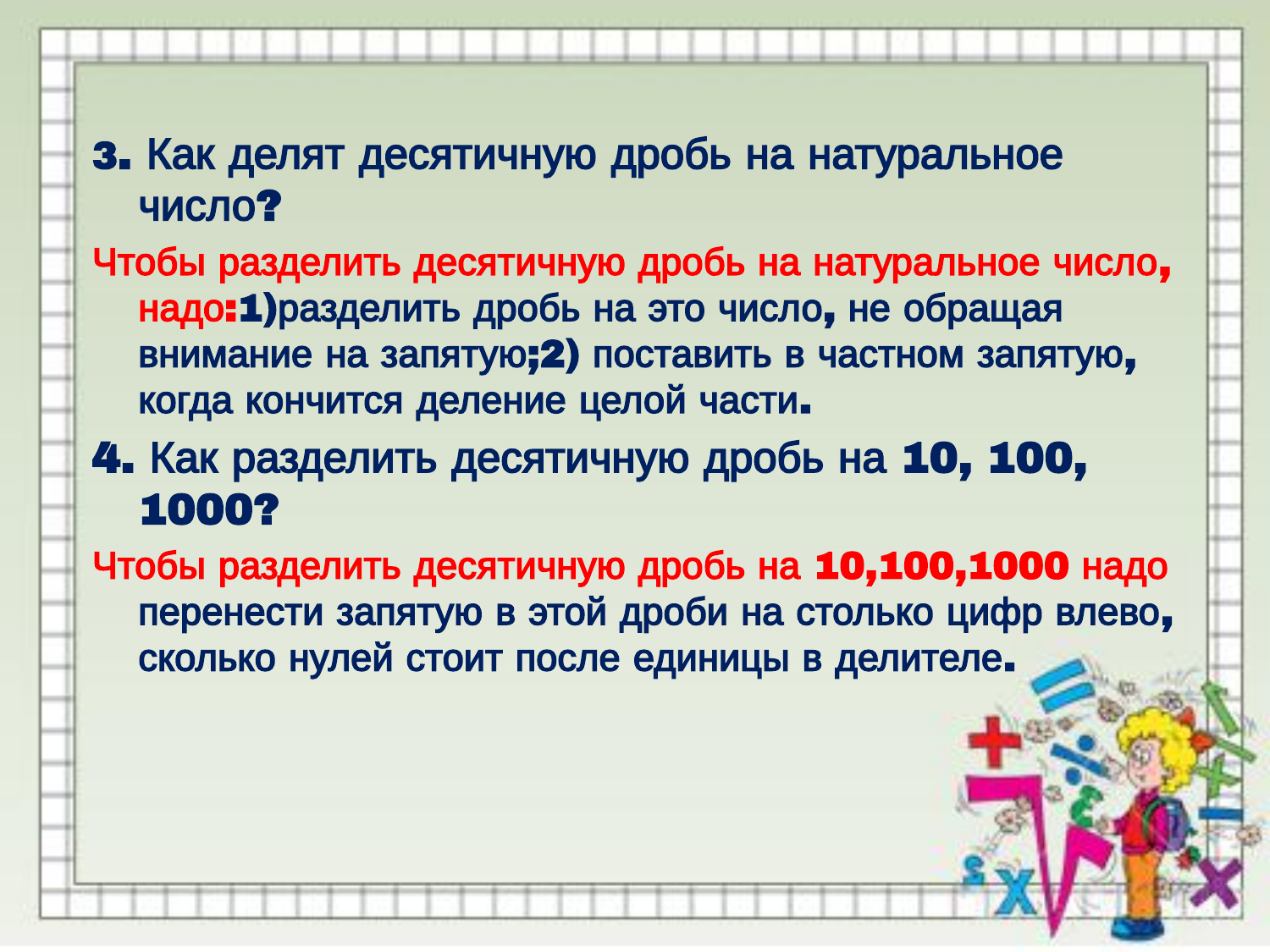

3. Как делят десятичную дробь на натуральное число?
Чтобы разделить десятичную дробь на натуральное число, надо:1)разделить дробь на это число, не обращая внимание на запятую;2) поставить в частном запятую, когда кончится деление целой части.
4. Как разделить десятичную дробь на 10, 100, 1000?
Чтобы разделить десятичную дробь на 10,100,1000 надо перенести запятую в этой дроби на столько цифр влево, сколько нулей стоит после единицы в делителе.